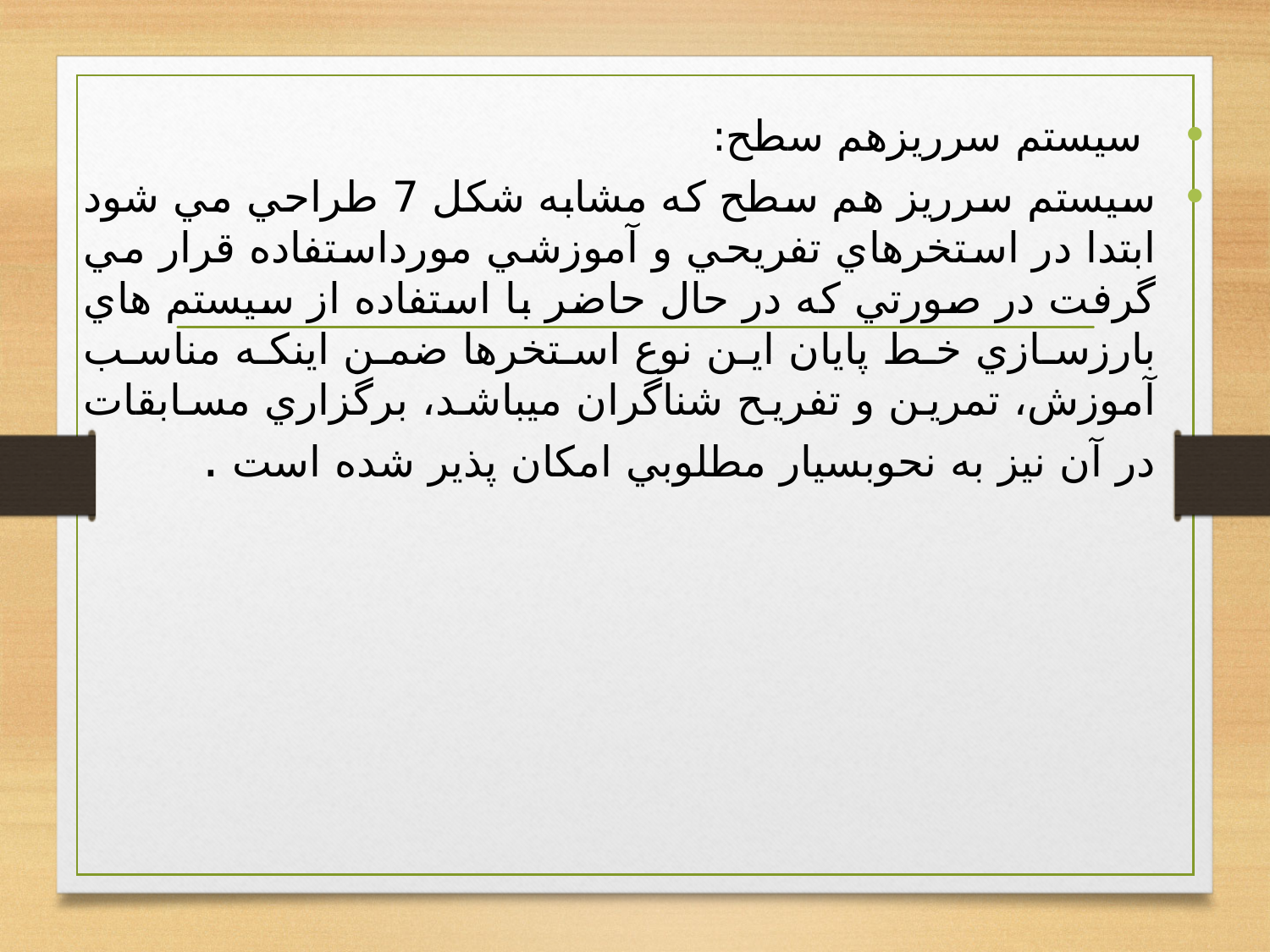

سيستم سرريزهم سطح:
سيستم سرريز هم سطح كه مشابه شكل 7 طراحي مي شود ابتدا در استخرهاي تفريحي و آموزشي مورداستفاده قرار مي گرفت در صورتي كه در حال حاضر با استفاده از سيستم هاي بارزسازي خط پايان اين نوع استخرها ضمن اينكه مناسب آموزش، تمرين و تفريح شناگران ميباشد، برگزاري مسابقات در آن نيز به نحوبسيار مطلوبي امكان پذير شده است .